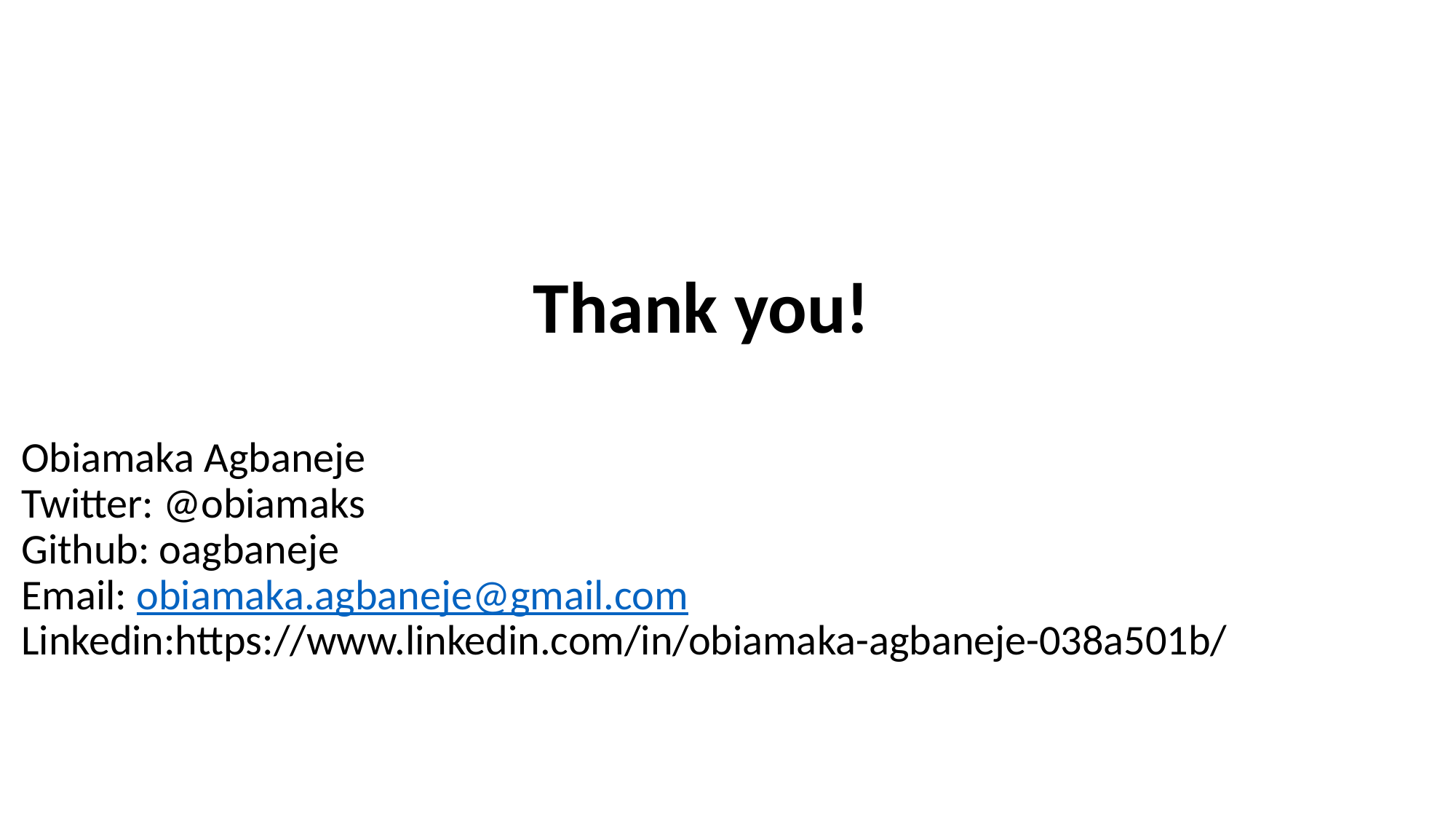

# Thank you!
Obiamaka Agbaneje
Twitter: @obiamaks
Github: oagbaneje
Email: obiamaka.agbaneje@gmail.com
Linkedin:https://www.linkedin.com/in/obiamaka-agbaneje-038a501b/